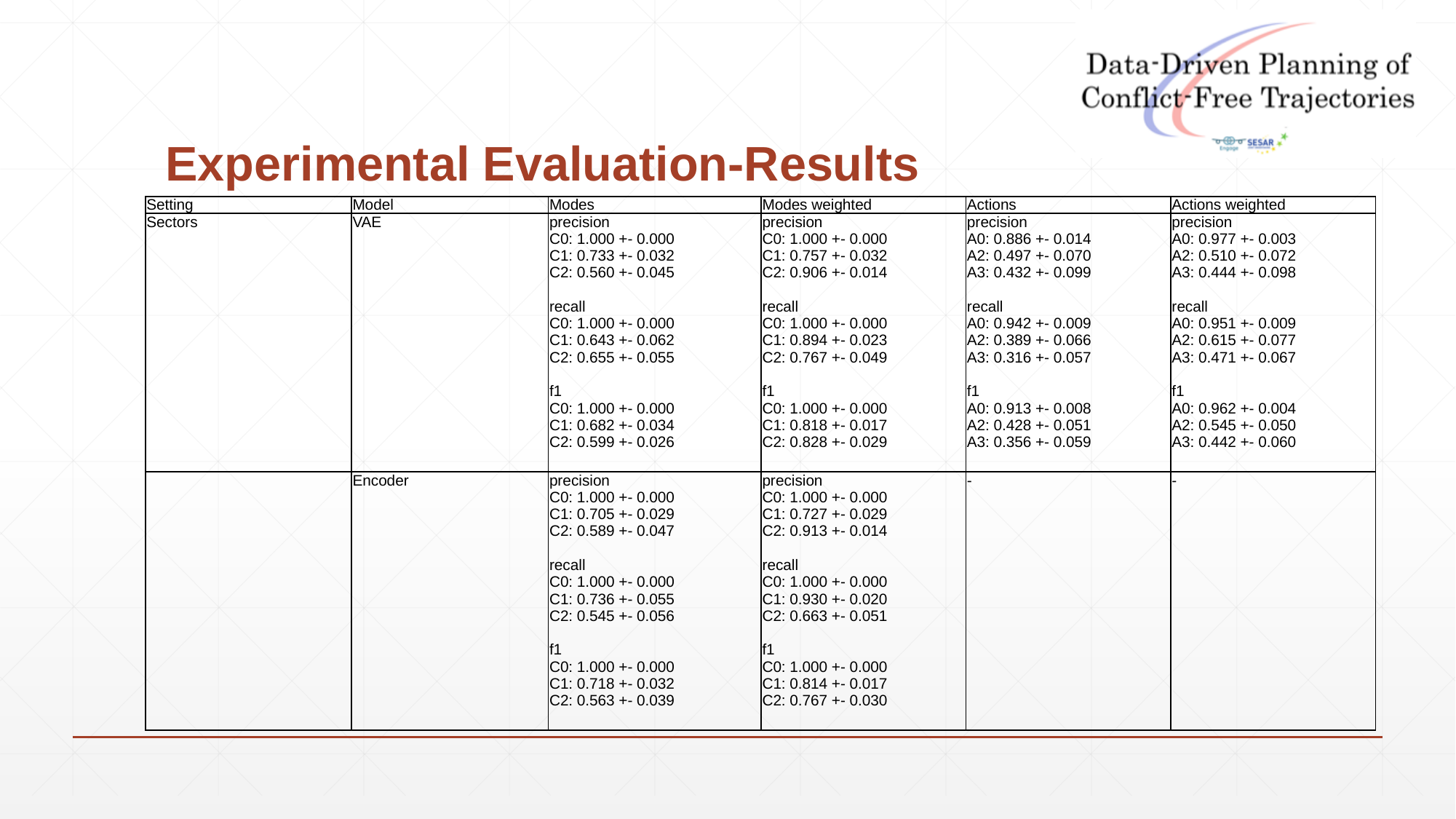

# Experimental Evaluation-Results
| Setting | Model | Modes | Modes weighted | Actions | Actions weighted |
| --- | --- | --- | --- | --- | --- |
| Sectors | VAE | precision C0: 1.000 +- 0.000 C1: 0.733 +- 0.032 C2: 0.560 +- 0.045 recall C0: 1.000 +- 0.000 C1: 0.643 +- 0.062 C2: 0.655 +- 0.055 f1 C0: 1.000 +- 0.000 C1: 0.682 +- 0.034 C2: 0.599 +- 0.026 | precision C0: 1.000 +- 0.000 C1: 0.757 +- 0.032 C2: 0.906 +- 0.014 recall C0: 1.000 +- 0.000 C1: 0.894 +- 0.023 C2: 0.767 +- 0.049 f1 C0: 1.000 +- 0.000 C1: 0.818 +- 0.017 C2: 0.828 +- 0.029 | precision A0: 0.886 +- 0.014 A2: 0.497 +- 0.070 A3: 0.432 +- 0.099 recall A0: 0.942 +- 0.009 A2: 0.389 +- 0.066 A3: 0.316 +- 0.057 f1 A0: 0.913 +- 0.008 A2: 0.428 +- 0.051 A3: 0.356 +- 0.059 | precision A0: 0.977 +- 0.003 A2: 0.510 +- 0.072 A3: 0.444 +- 0.098 recall A0: 0.951 +- 0.009 A2: 0.615 +- 0.077 A3: 0.471 +- 0.067 f1 A0: 0.962 +- 0.004 A2: 0.545 +- 0.050 A3: 0.442 +- 0.060 |
|  | Encoder | precision C0: 1.000 +- 0.000 C1: 0.705 +- 0.029 C2: 0.589 +- 0.047 recall C0: 1.000 +- 0.000 C1: 0.736 +- 0.055 C2: 0.545 +- 0.056 f1 C0: 1.000 +- 0.000 C1: 0.718 +- 0.032 C2: 0.563 +- 0.039 | precision C0: 1.000 +- 0.000 C1: 0.727 +- 0.029 C2: 0.913 +- 0.014 recall C0: 1.000 +- 0.000 C1: 0.930 +- 0.020 C2: 0.663 +- 0.051 f1 C0: 1.000 +- 0.000 C1: 0.814 +- 0.017 C2: 0.767 +- 0.030 | - | - |